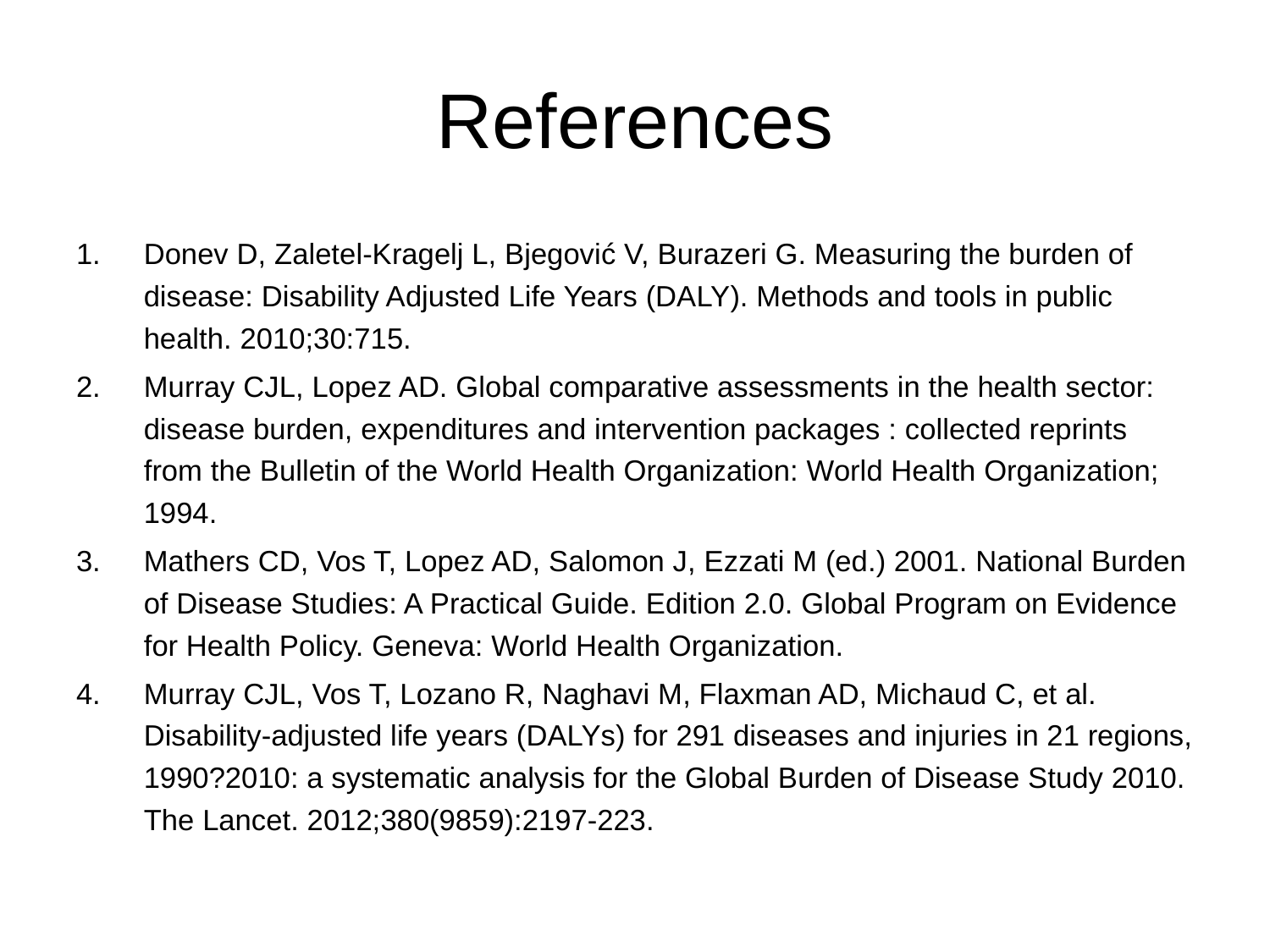

# References
Donev D, Zaletel-Kragelj L, Bjegović V, Burazeri G. Measuring the burden of disease: Disability Adjusted Life Years (DALY). Methods and tools in public health. 2010;30:715.
Murray CJL, Lopez AD. Global comparative assessments in the health sector: disease burden, expenditures and intervention packages : collected reprints from the Bulletin of the World Health Organization: World Health Organization; 1994.
Mathers CD, Vos T, Lopez AD, Salomon J, Ezzati M (ed.) 2001. National Burden of Disease Studies: A Practical Guide. Edition 2.0. Global Program on Evidence for Health Policy. Geneva: World Health Organization.
Murray CJL, Vos T, Lozano R, Naghavi M, Flaxman AD, Michaud C, et al. Disability-adjusted life years (DALYs) for 291 diseases and injuries in 21 regions, 1990?2010: a systematic analysis for the Global Burden of Disease Study 2010. The Lancet. 2012;380(9859):2197-223.